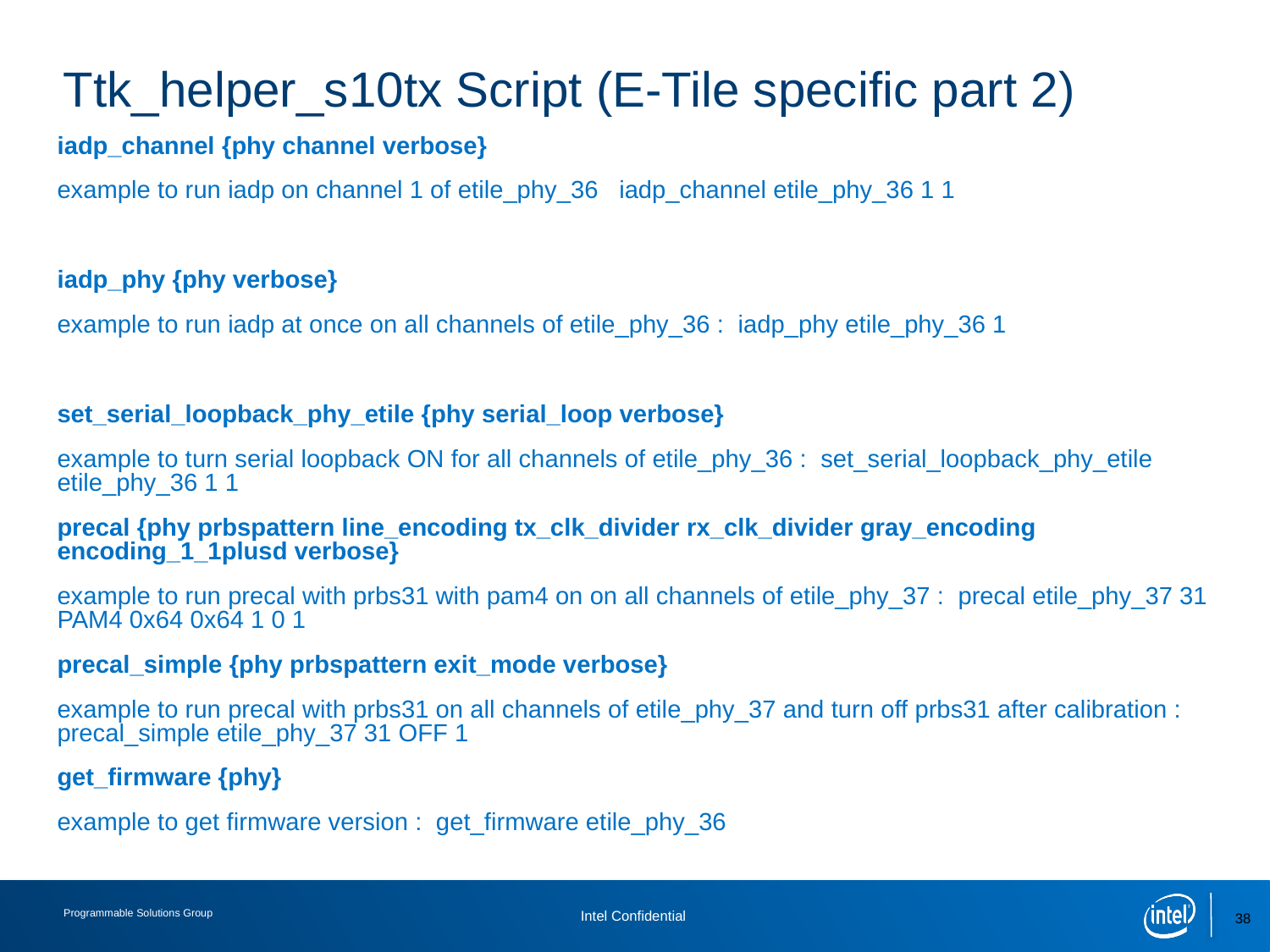

# Ttk_helper_s10tx Script (E-Tile specific part 2)
iadp_channel {phy channel verbose}
example to run iadp on channel 1 of etile_phy_36   iadp_channel etile_phy_36 1 1

iadp_phy {phy verbose}
example to run iadp at once on all channels of etile_phy_36 :  iadp_phy etile_phy_36 1

set_serial_loopback_phy_etile {phy serial_loop verbose}
example to turn serial loopback ON for all channels of etile_phy_36 :  set_serial_loopback_phy_etile etile_phy_36 1 1
precal {phy prbspattern line_encoding tx_clk_divider rx_clk_divider gray_encoding encoding_1_1plusd verbose}
example to run precal with prbs31 with pam4 on on all channels of etile_phy_37 :  precal etile_phy_37 31 PAM4 0x64 0x64 1 0 1
precal_simple {phy prbspattern exit_mode verbose}
example to run precal with prbs31 on all channels of etile_phy_37 and turn off prbs31 after calibration :  precal_simple etile_phy_37 31 OFF 1
get_firmware {phy}
example to get firmware version :  get_firmware etile_phy_36

38